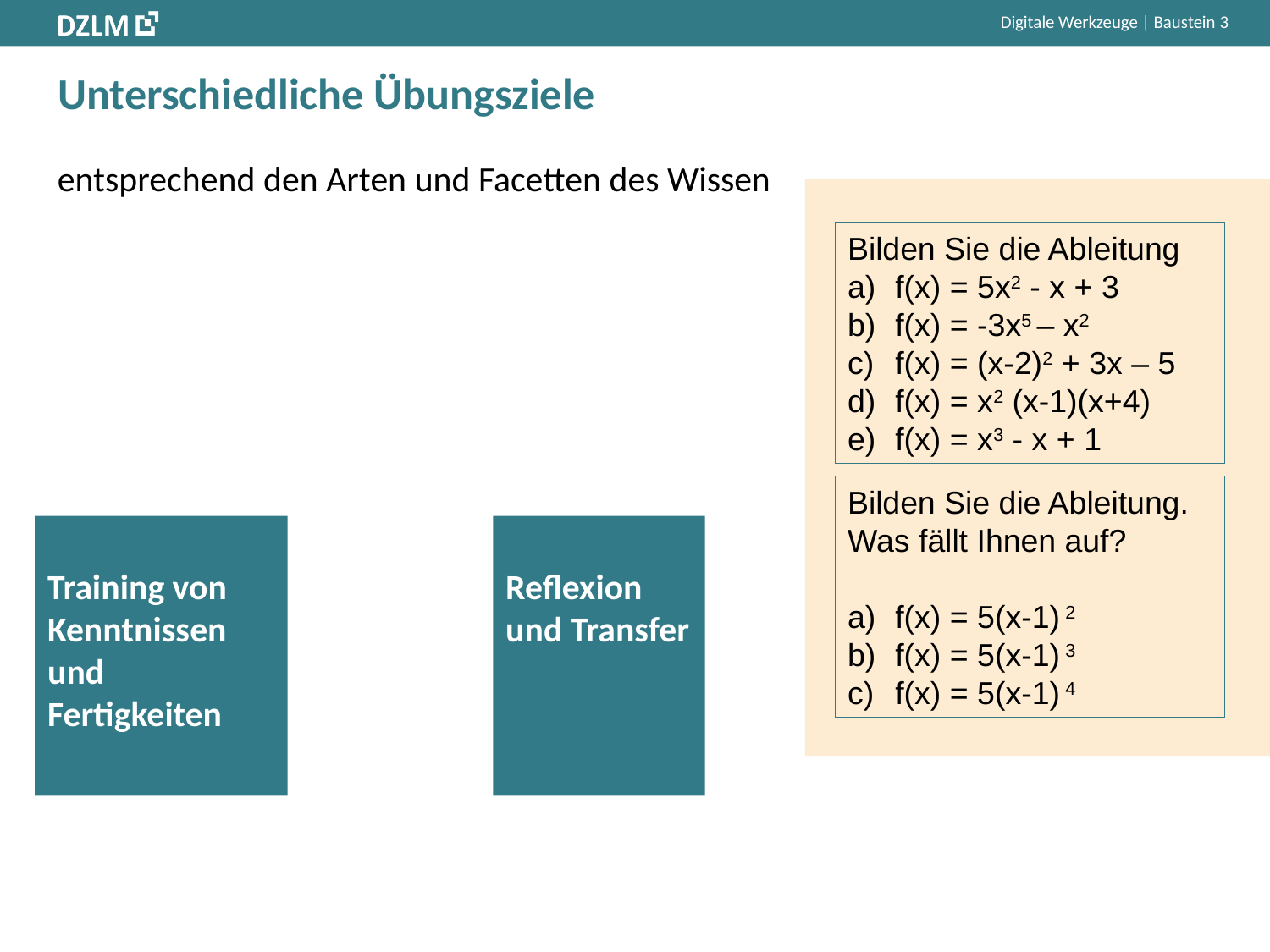

# Unterschiedliche Übungsziele
entsprechend den Arten und Facetten des Wissen

Bilden Sie die Ableitung
f(x) = 5x2 - x + 3
f(x) = -3x5 – x2
f(x) = (x-2)2 + 3x – 5
f(x) = x2 (x-1)(x+4)
f(x) = x3 - x + 1
Bilden Sie die Ableitung.
Was fällt Ihnen auf?

f(x) = 5(x-1) 2
f(x) = 5(x-1) 3
f(x) = 5(x-1) 4

Training von Kenntnissen und Fertigkeiten

Reflexion und Transfer